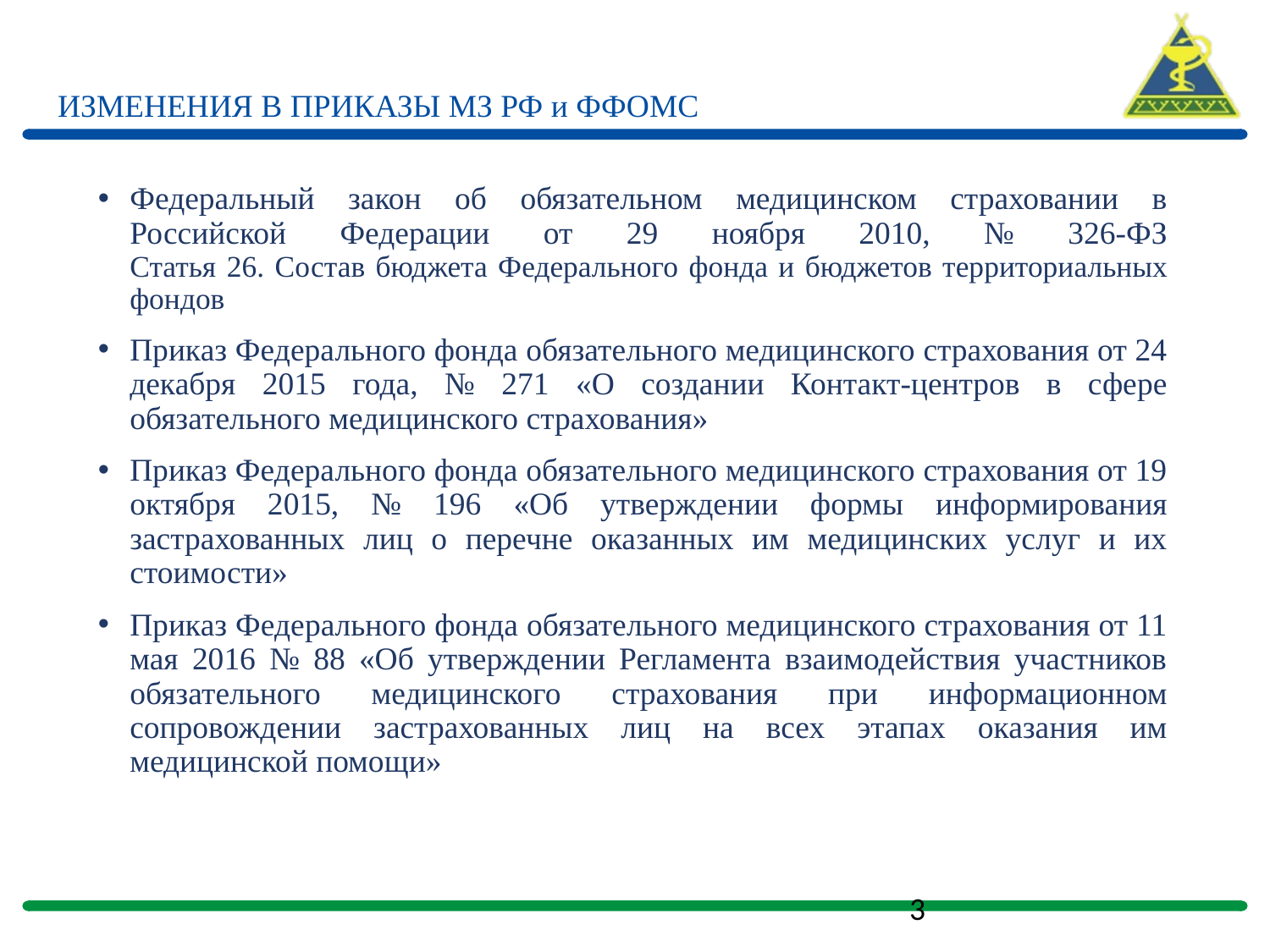

# ИЗМЕНЕНИЯ В ПРИКАЗЫ МЗ РФ и ФФОМС
Федеральный закон об обязательном медицинском страховании в Российской Федерации от 29 ноября 2010, № 326-ФЗ
Статья 26. Состав бюджета Федерального фонда и бюджетов территориальных фондов
Приказ Федерального фонда обязательного медицинского страхования от 24 декабря 2015 года, № 271 «О создании Контакт-центров в сфере обязательного медицинского страхования»
Приказ Федерального фонда обязательного медицинского страхования от 19 октября 2015, № 196 «Об утверждении формы информирования застрахованных лиц о перечне оказанных им медицинских услуг и их стоимости»
Приказ Федерального фонда обязательного медицинского страхования от 11 мая 2016 № 88 «Об утверждении Регламента взаимодействия участников обязательного медицинского страхования при информационном сопровождении застрахованных лиц на всех этапах оказания им медицинской помощи»

3